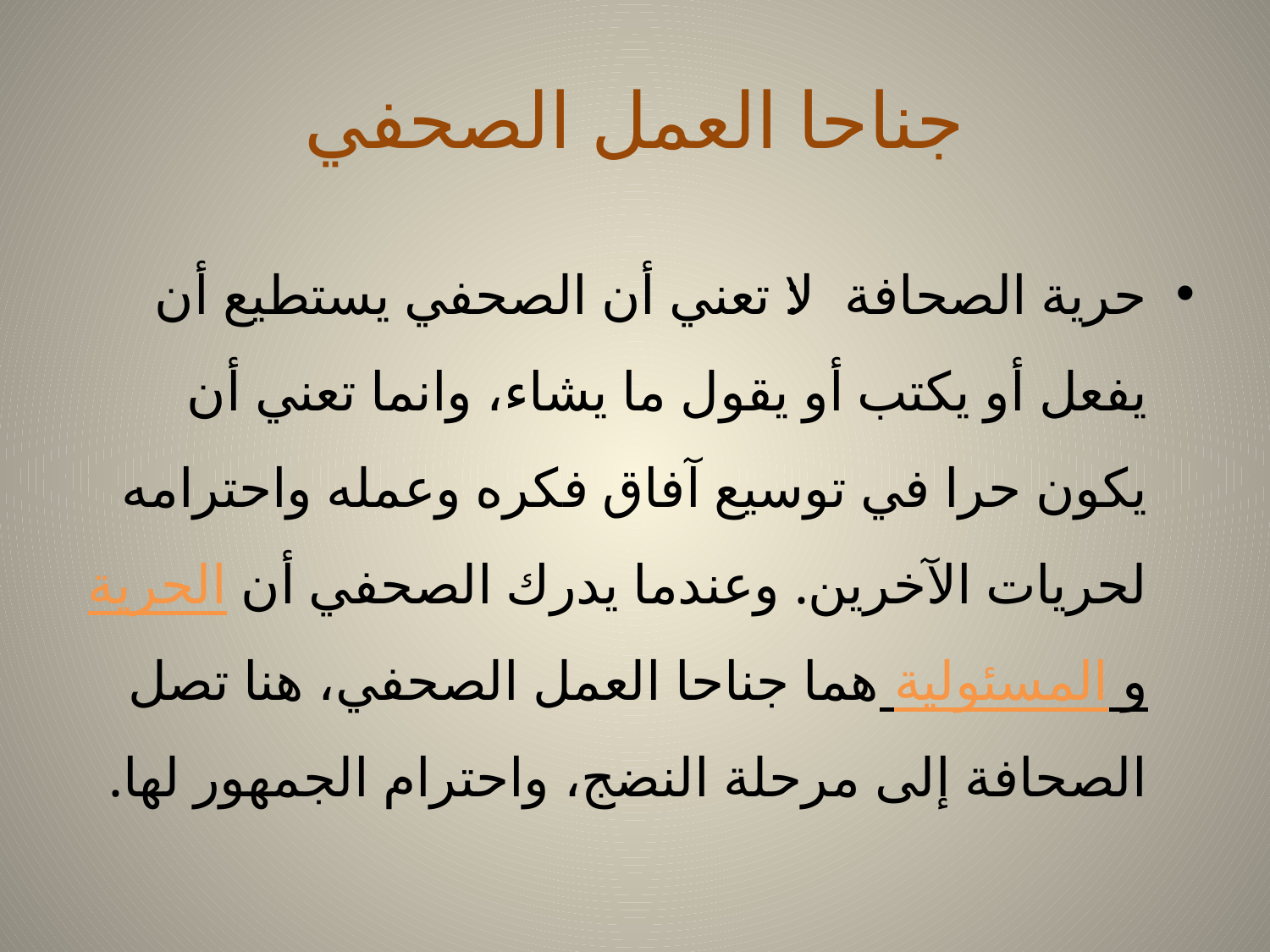

# جناحا العمل الصحفي
حرية الصحافة :لا تعني أن الصحفي يستطيع أن يفعل أو يكتب أو يقول ما يشاء، وانما تعني أن يكون حرا في توسيع آفاق فكره وعمله واحترامه لحريات الآخرين. وعندما يدرك الصحفي أن الحرية و المسئولية هما جناحا العمل الصحفي، هنا تصل الصحافة إلى مرحلة النضج، واحترام الجمهور لها.